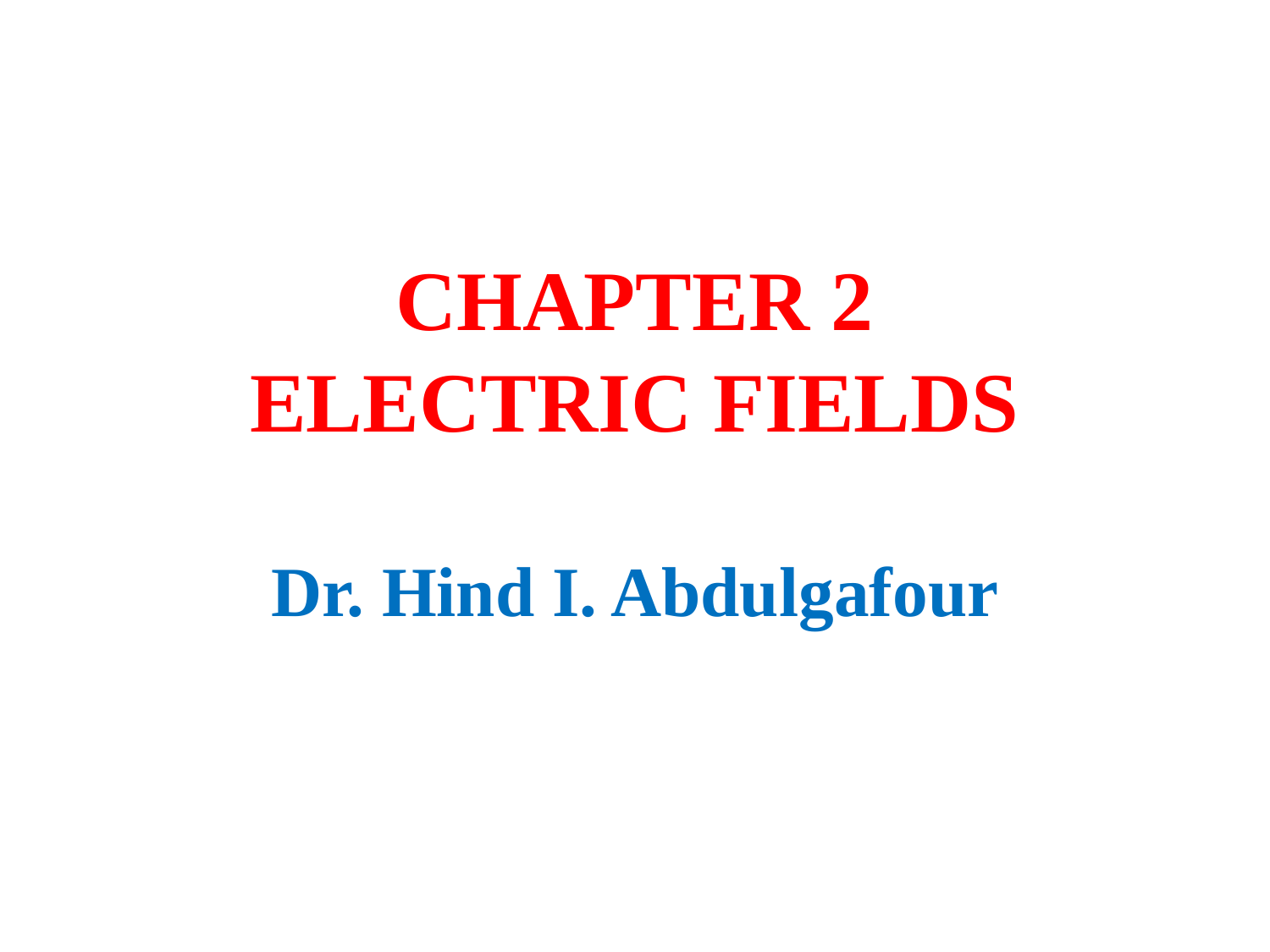

# CHAPTER 2 ELECTRIC FIELDS
Dr. Hind I. Abdulgafour